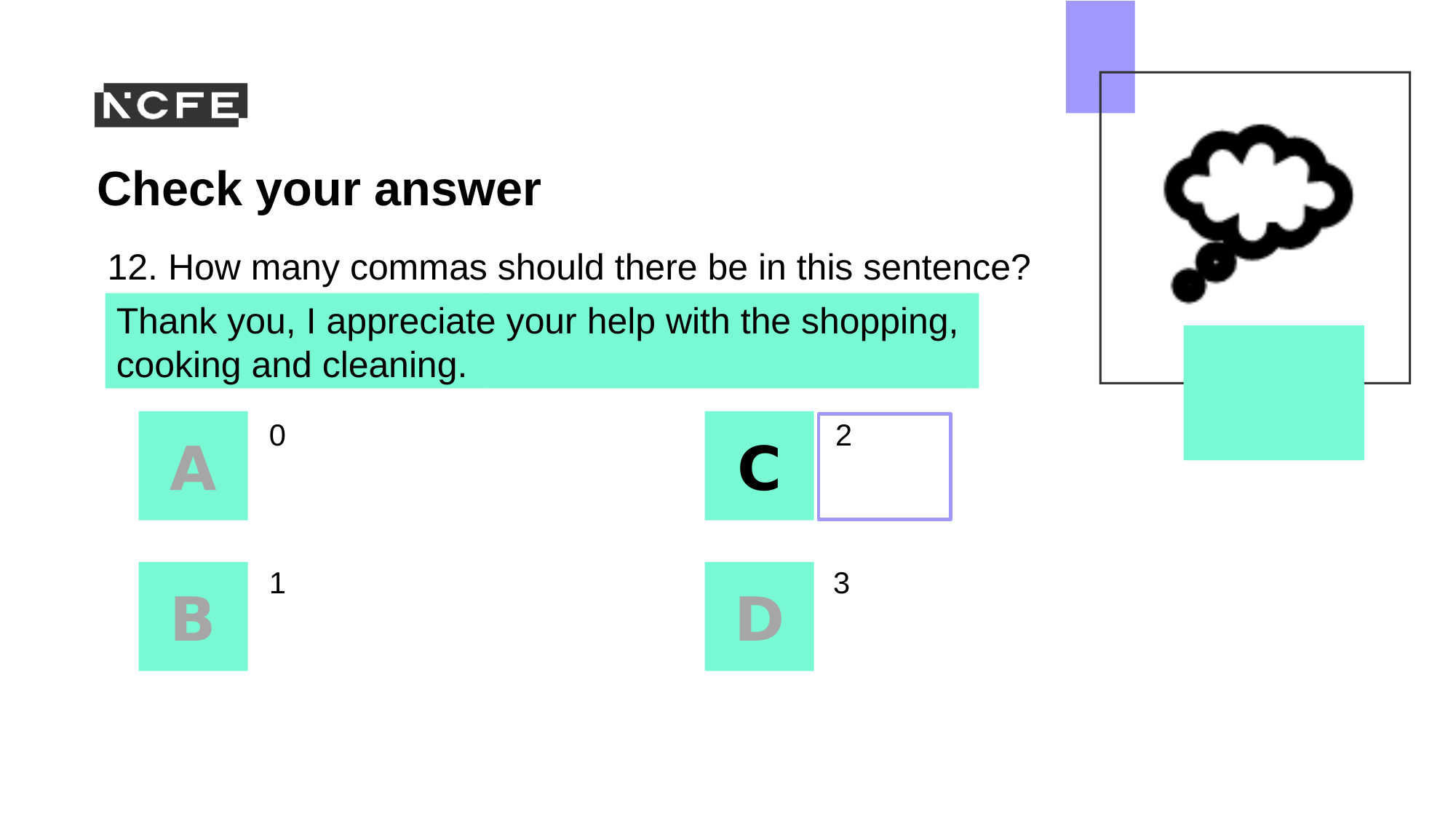

12. How many commas should there be in this sentence?
Thank you, I appreciate your help with the shopping, cooking and cleaning.
0

2

1

3